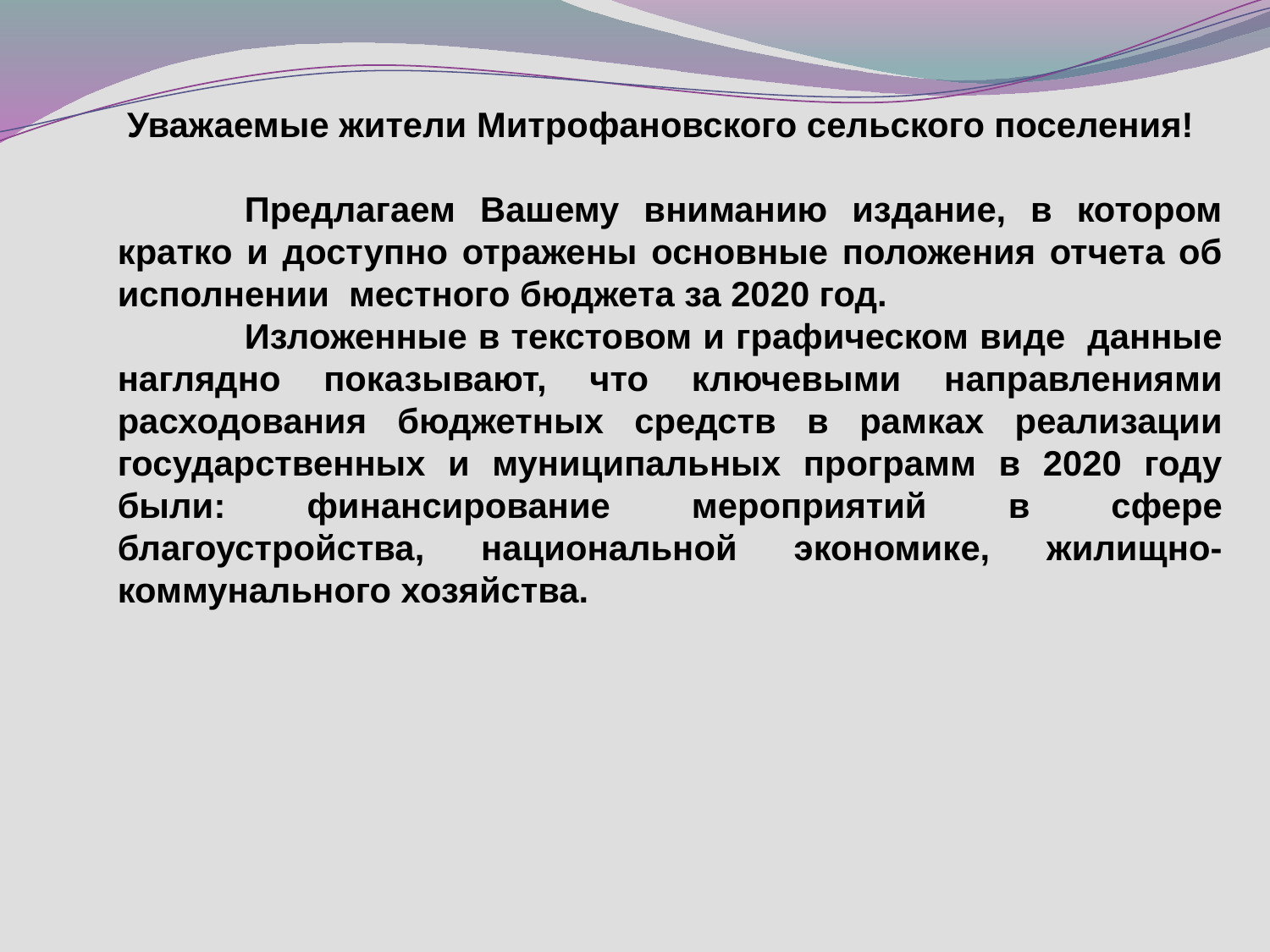

Уважаемые жители Митрофановского сельского поселения!

	Предлагаем Вашему вниманию издание, в котором кратко и доступно отражены основные положения отчета об исполнении  местного бюджета за 2020 год.
	Изложенные в текстовом и графическом виде  данные наглядно показывают, что ключевыми направлениями расходования бюджетных средств в рамках реализации государственных и муниципальных программ в 2020 году были: финансирование мероприятий в сфере благоустройства, национальной экономике, жилищно- коммунального хозяйства.